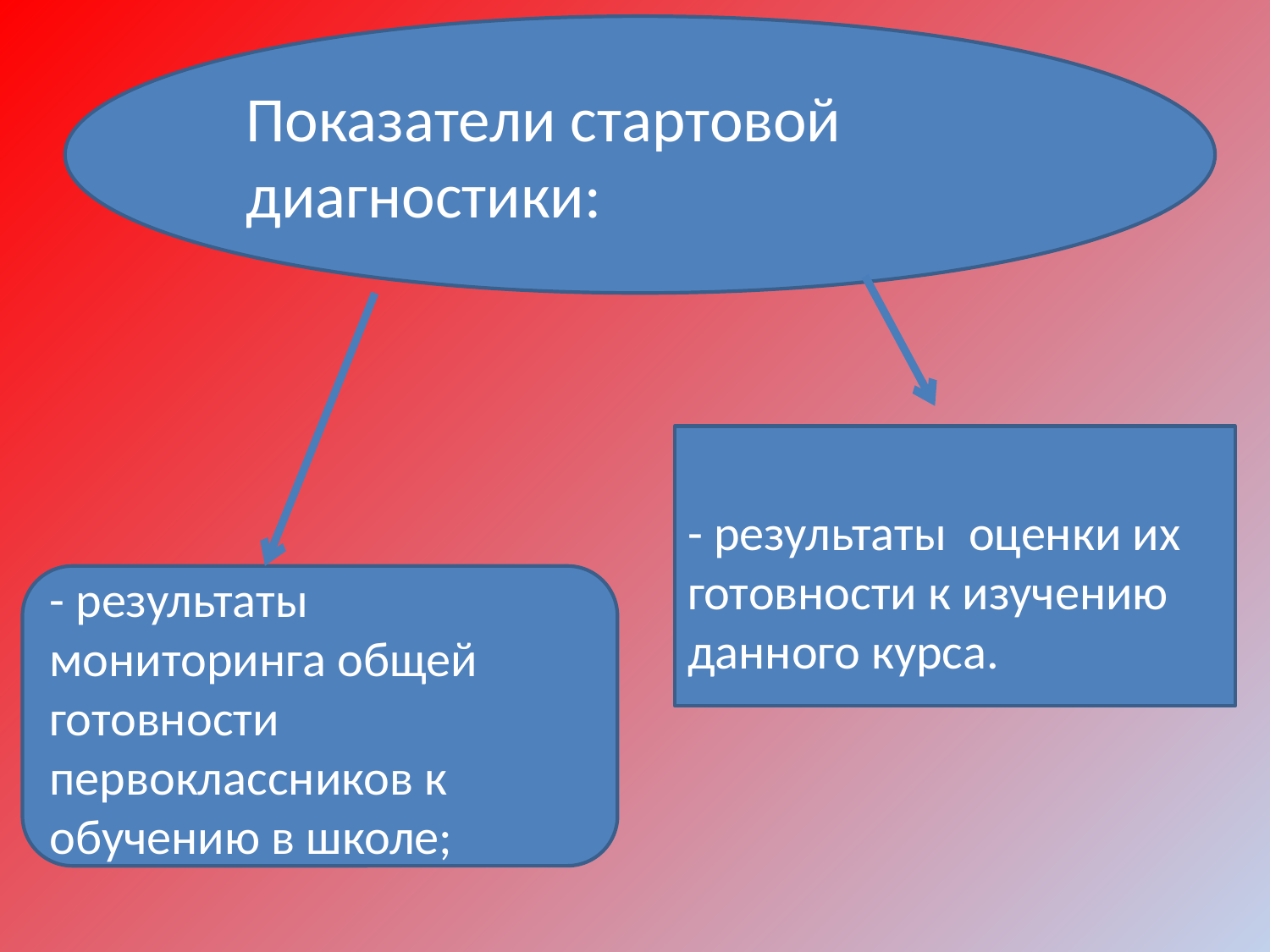

Показатели стартовой диагностики:
#

- результаты  оценки их готовности к изучению данного курса.

- результаты  мониторинга общей готовности первоклассников к обучению в школе;